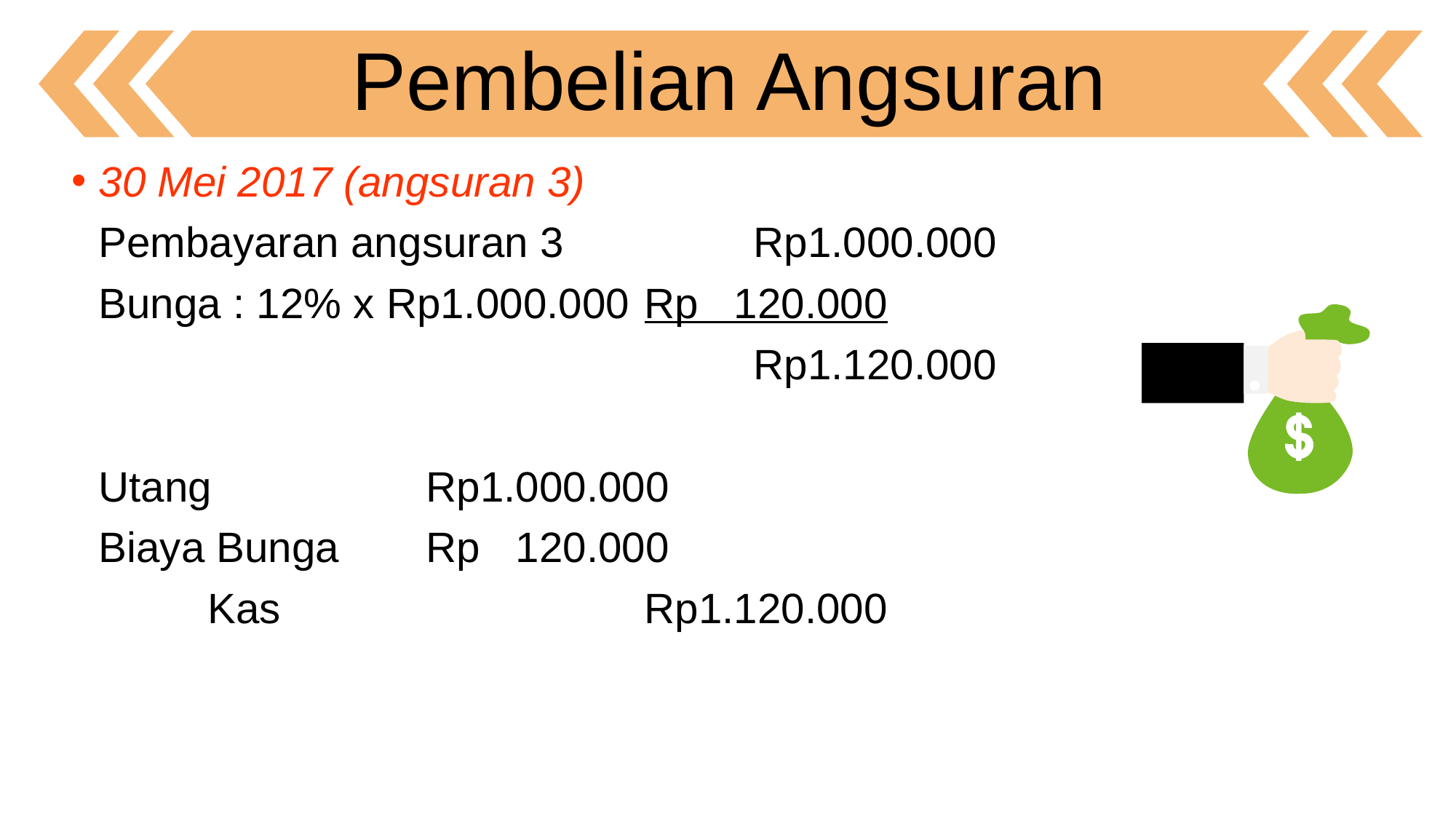

Pembelian Angsuran
30 Mei 2017 (angsuran 3)
	Pembayaran angsuran 3		Rp1.000.000
	Bunga : 12% x Rp1.000.000	Rp   120.000
							Rp1.120.000

	Utang		Rp1.000.000
	Biaya Bunga	Rp   120.000
		Kas				Rp1.120.000